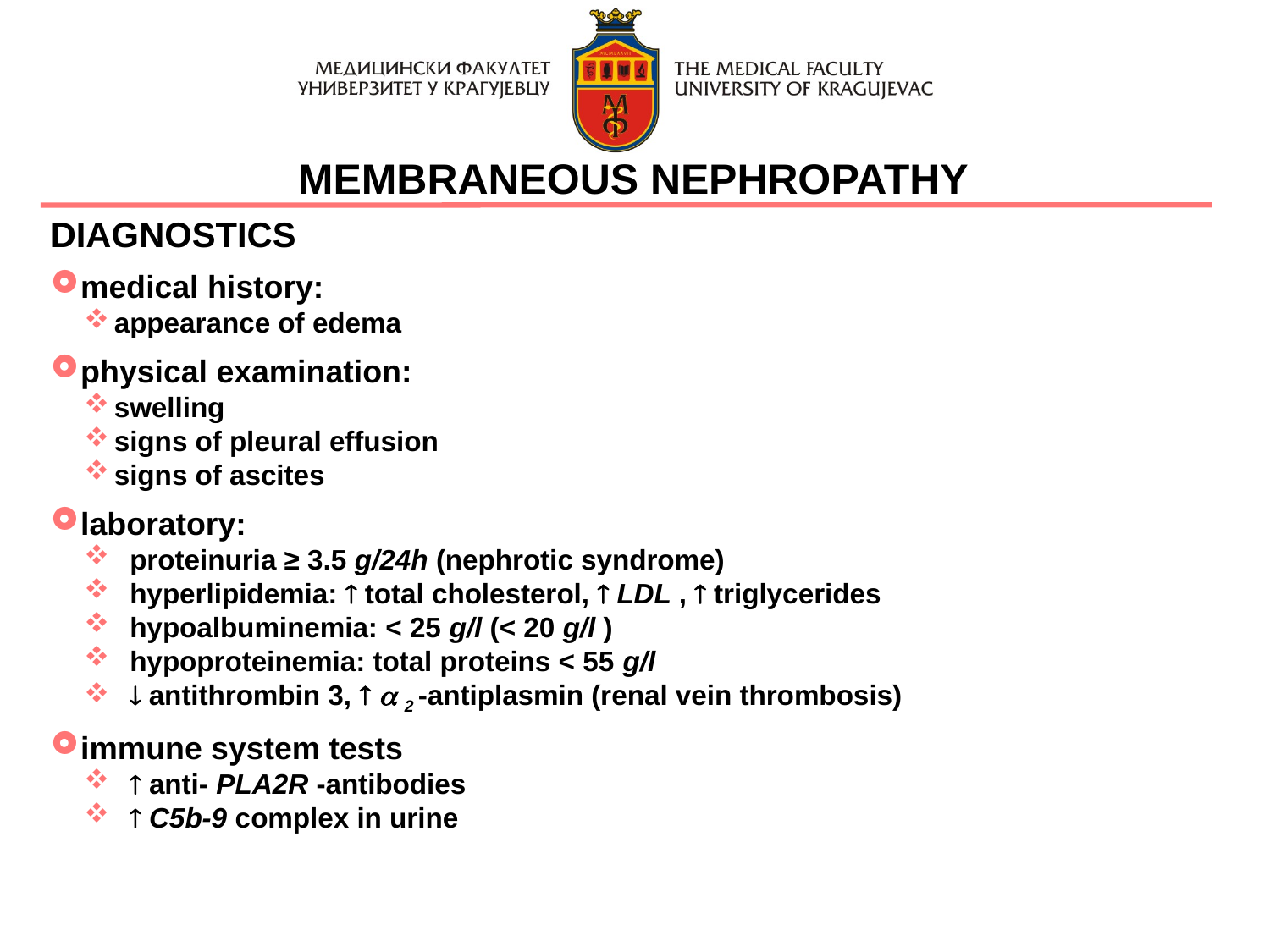

MEMBRANEOUS NEPHROPATHY
DIAGNOSTICS

medical history:
appearance of edema

physical examination:
swelling
signs of pleural effusion
signs of ascites

laboratory:
  proteinuria ≥ 3.5 g/24h (nephrotic syndrome)
  hyperlipidemia: ↑ total cholesterol, ↑ LDL , ↑ triglycerides
  hypoalbuminemia: < 25 g/l (< 20 g/l )
  hypoproteinemia: total proteins < 55 g/l
  ↓ antithrombin 3, ↑ α 2 -antiplasmin (renal vein thrombosis)

immune system tests
  ↑ anti- PLA2R -antibodies
  ↑ C5b-9 complex in urine